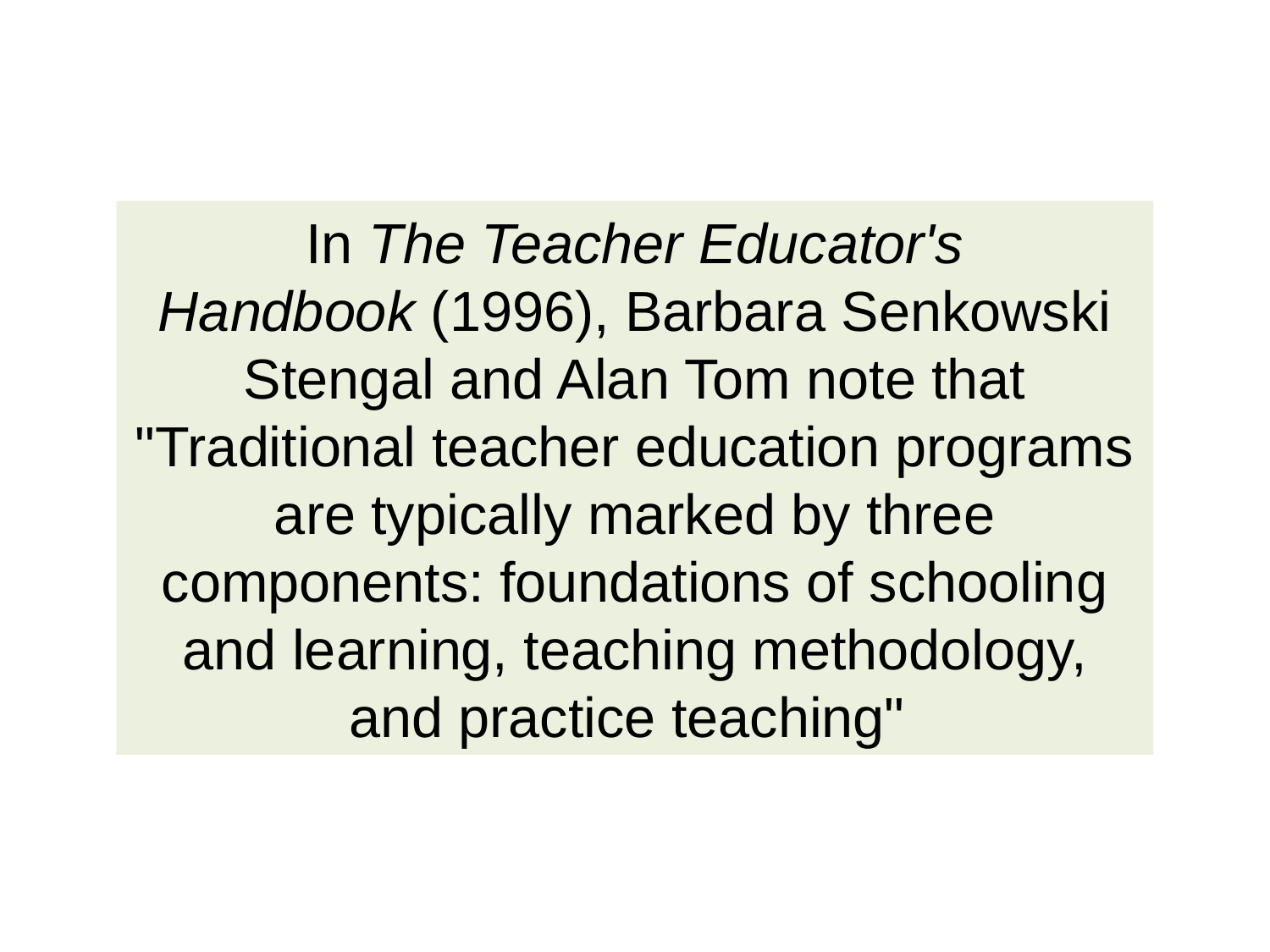

In The Teacher Educator's Handbook (1996), Barbara Senkowski Stengal and Alan Tom note that "Traditional teacher education programs are typically marked by three components: foundations of schooling and learning, teaching methodology, and practice teaching"